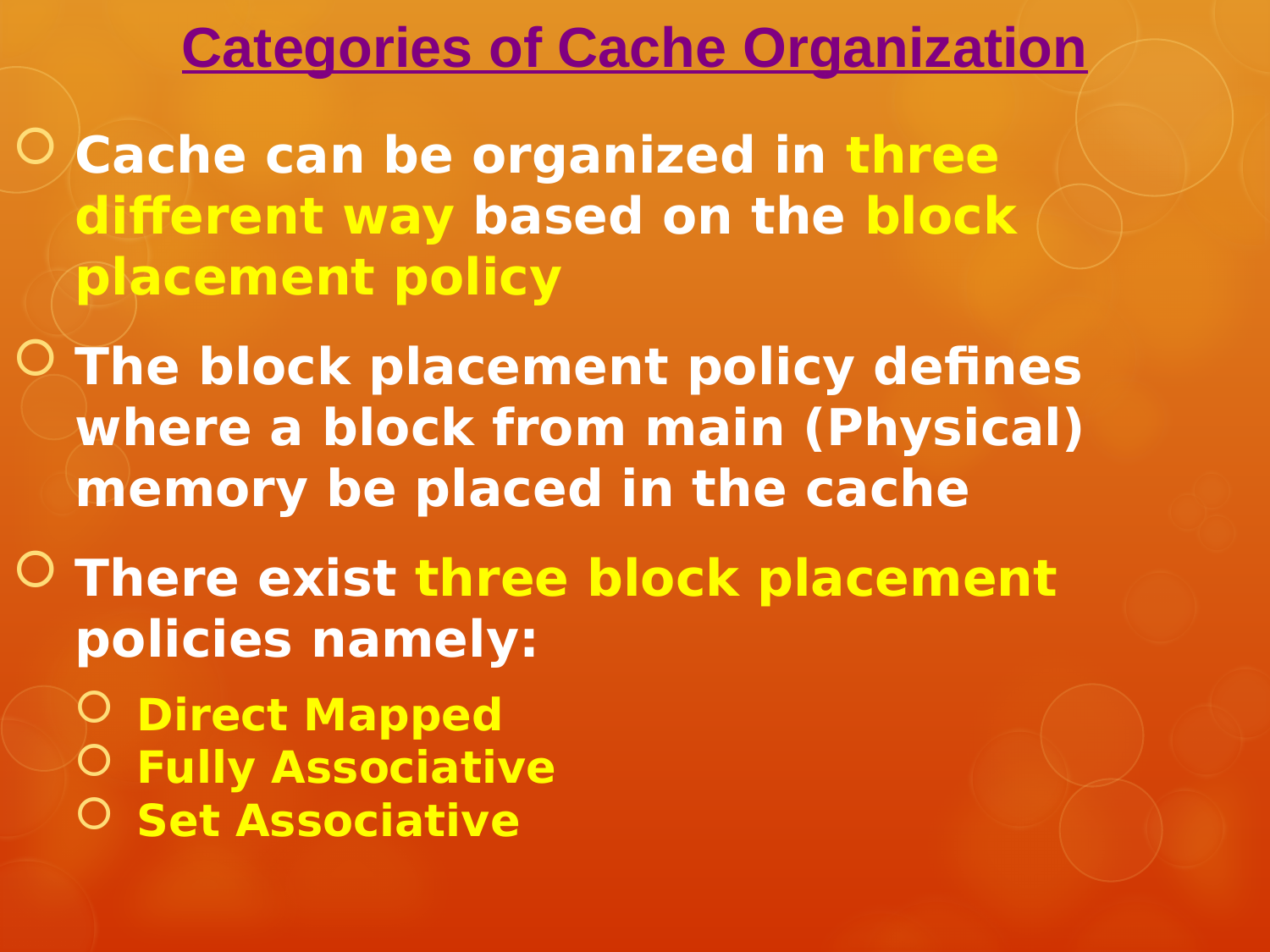

# Categories of Cache Organization
Cache can be organized in three different way based on the block placement policy
The block placement policy defines where a block from main (Physical) memory be placed in the cache
There exist three block placement policies namely:
Direct Mapped
Fully Associative
Set Associative